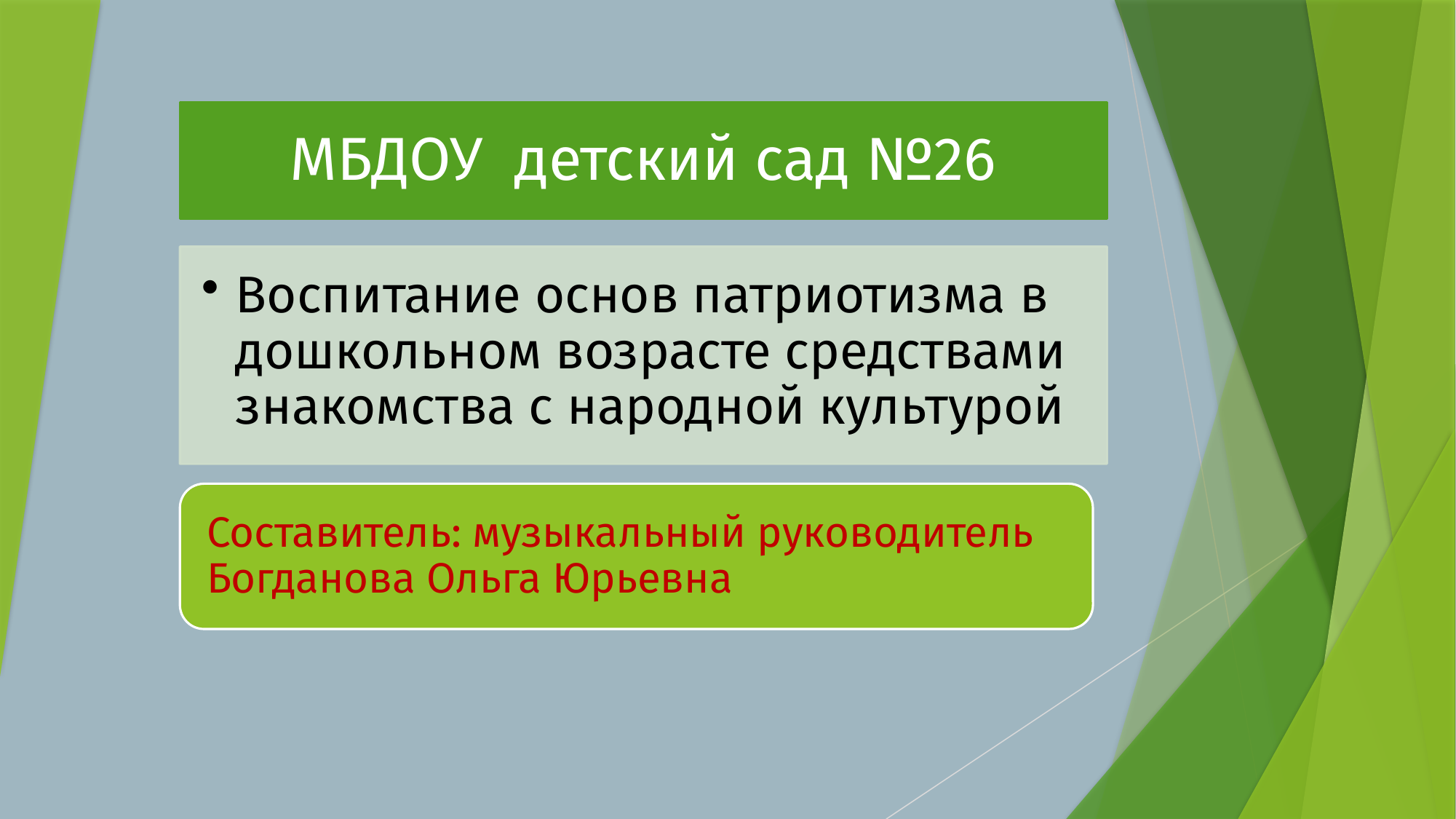

МБДОУ  детский сад №26
Воспитание основ патриотизма в дошкольном возрасте средствами знакомства с народной культурой
Составитель: музыкальный руководитель  Богданова Ольга Юрьевна